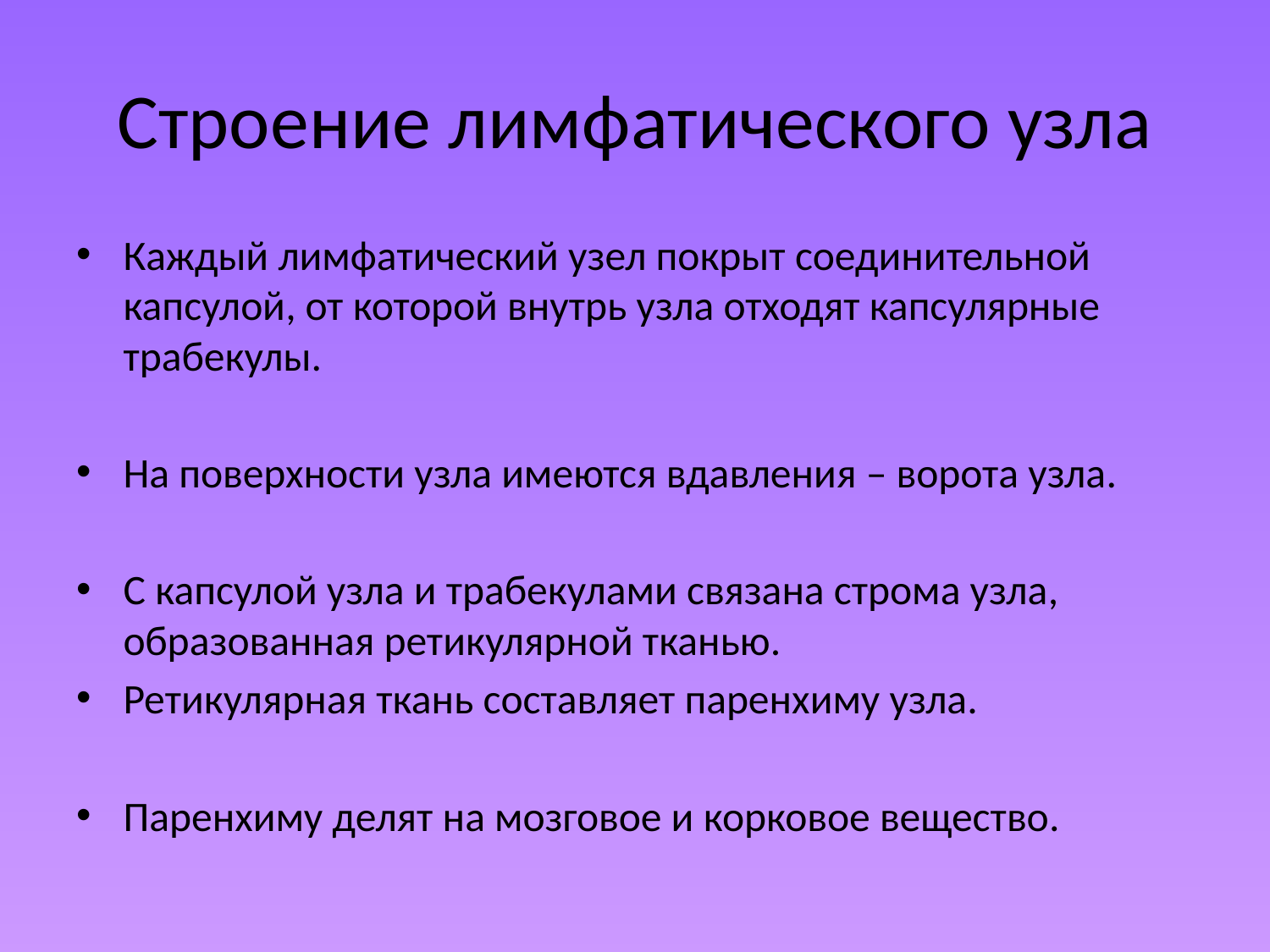

# Строение лимфатического узла
Каждый лимфатический узел покрыт соединительной капсулой, от которой внутрь узла отходят капсулярные трабекулы.

На поверхности узла имеются вдавления – ворота узла.

С капсулой узла и трабекулами связана строма узла, образованная ретикулярной тканью.
Ретикулярная ткань составляет паренхиму узла.

Паренхиму делят на мозговое и корковое вещество.